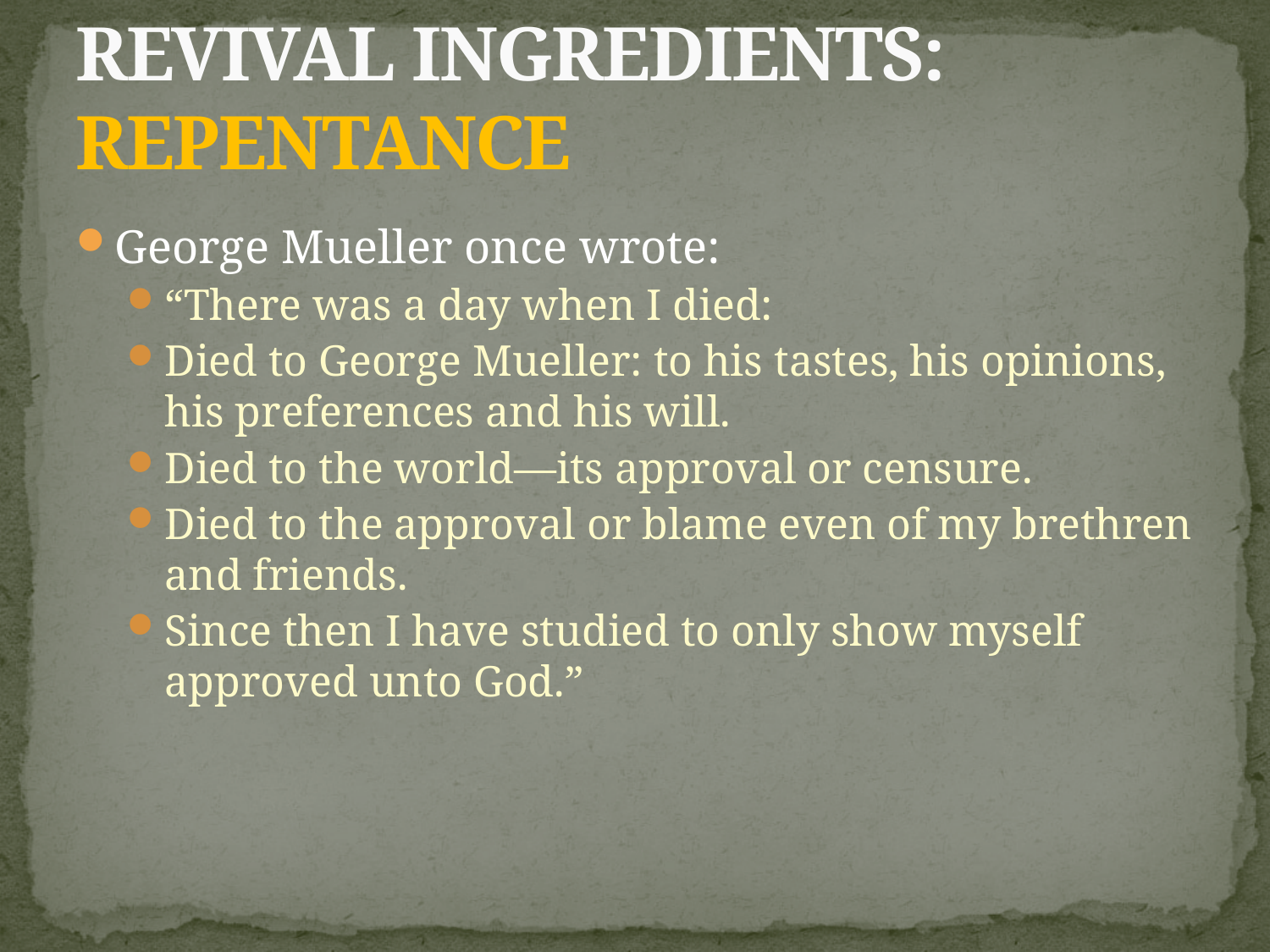

# Revival Ingredients: Repentance
George Mueller once wrote:
“There was a day when I died:
Died to George Mueller: to his tastes, his opinions, his preferences and his will.
Died to the world—its approval or censure.
Died to the approval or blame even of my brethren and friends.
Since then I have studied to only show myself approved unto God.”